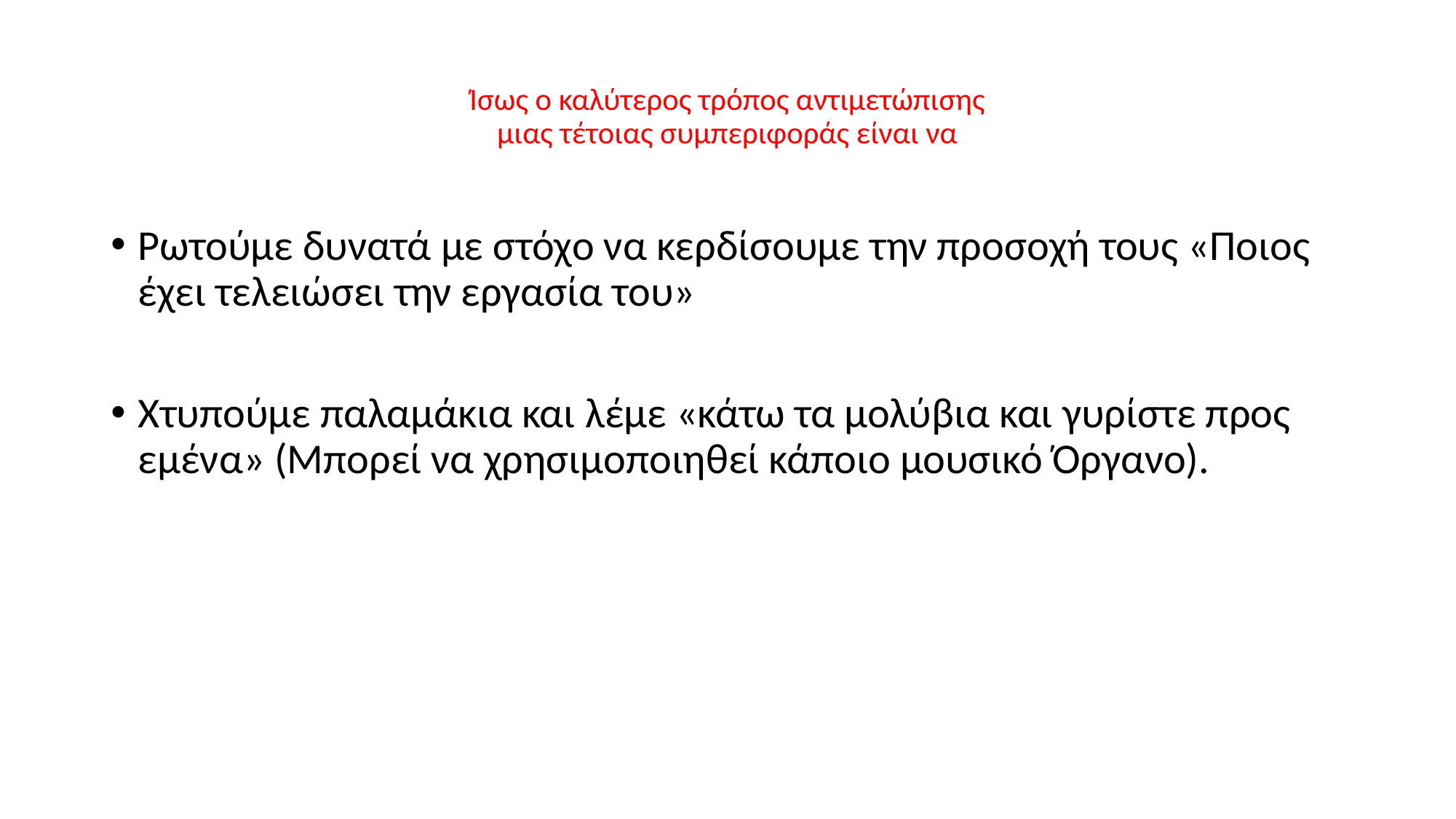

# Ίσως ο καλύτερος τρόπος αντιμετώπισης μιας τέτοιας συμπεριφοράς είναι να
Ρωτούμε δυνατά με στόχο να κερδίσουμε την προσοχή τους «Ποιος έχει τελειώσει την εργασία του»

Χτυπούμε παλαμάκια και λέμε «κάτω τα μολύβια και γυρίστε προς εμένα» (Μπορεί να χρησιμοποιηθεί κάποιο μουσικό Όργανο).